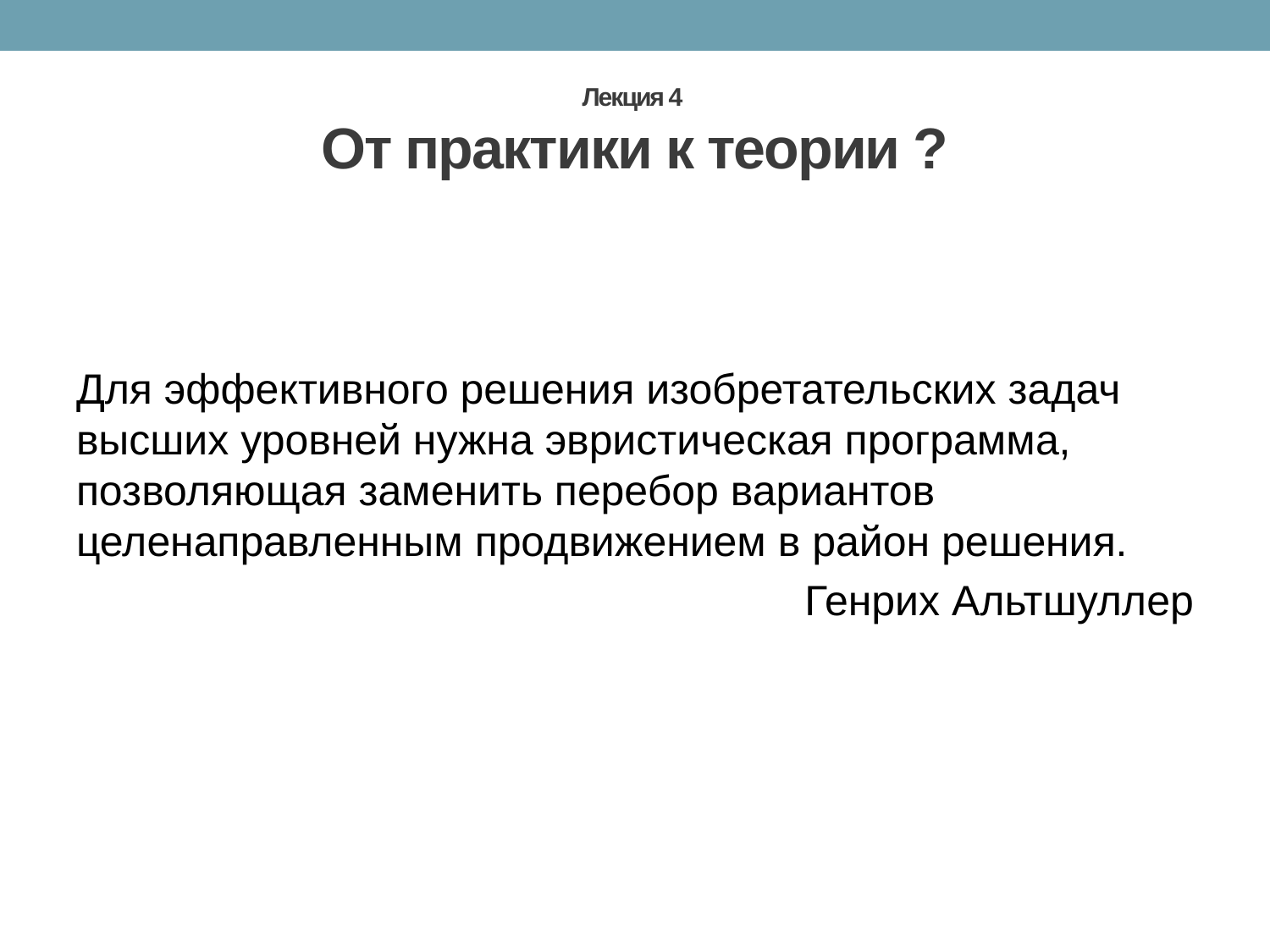

# Лекция 4 От практики к теории ?

Для эффективного решения изобретательских задач высших уровней нужна эвристическая программа, позволяющая заменить перебор вариантов целенаправленным продвижением в район решения.
Генрих Альтшуллер